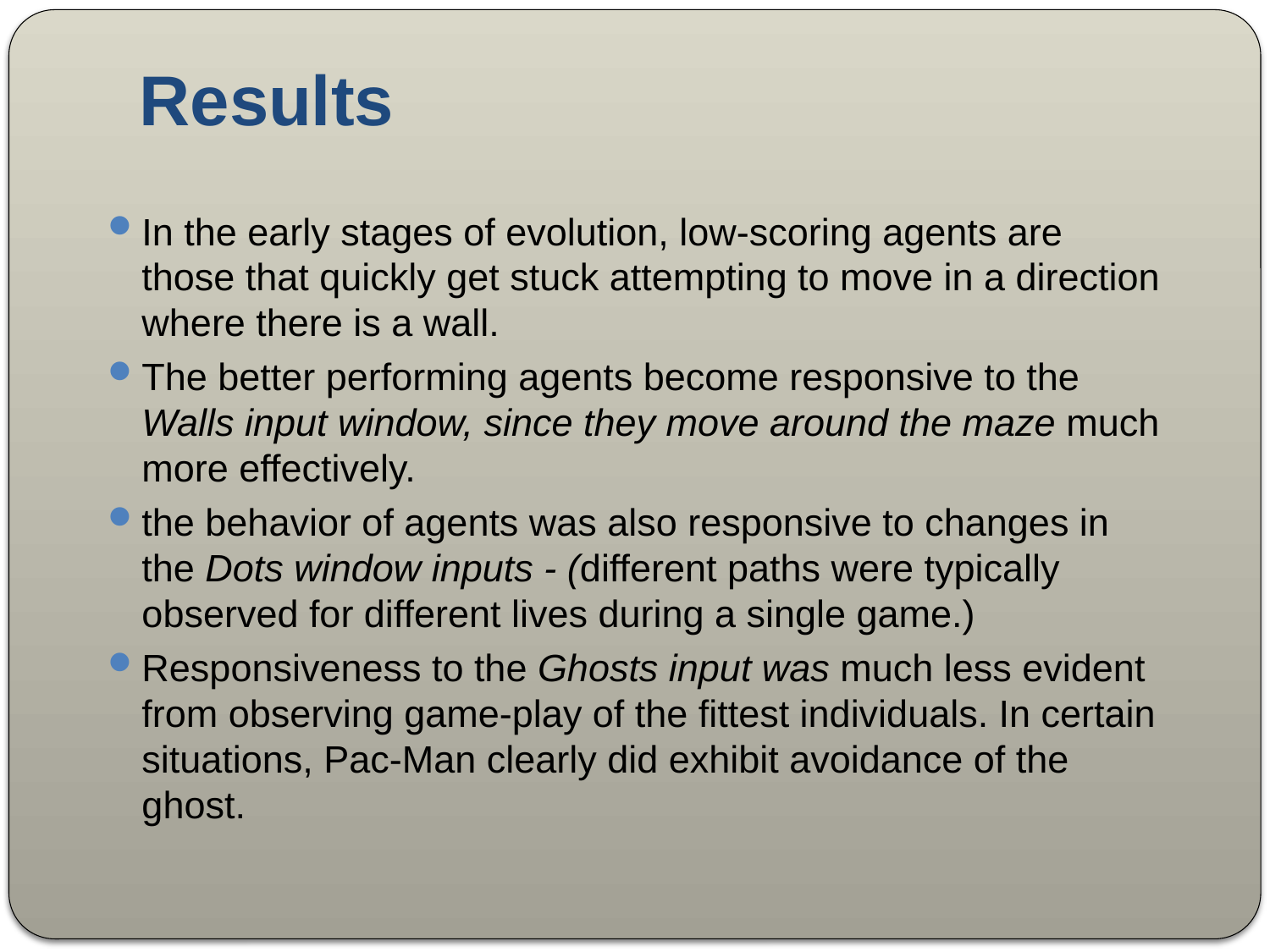

# Results
In the early stages of evolution, low-scoring agents are those that quickly get stuck attempting to move in a direction where there is a wall.
The better performing agents become responsive to the Walls input window, since they move around the maze much more effectively.
the behavior of agents was also responsive to changes in the Dots window inputs - (different paths were typically observed for different lives during a single game.)
Responsiveness to the Ghosts input was much less evident from observing game-play of the fittest individuals. In certain situations, Pac-Man clearly did exhibit avoidance of the ghost.